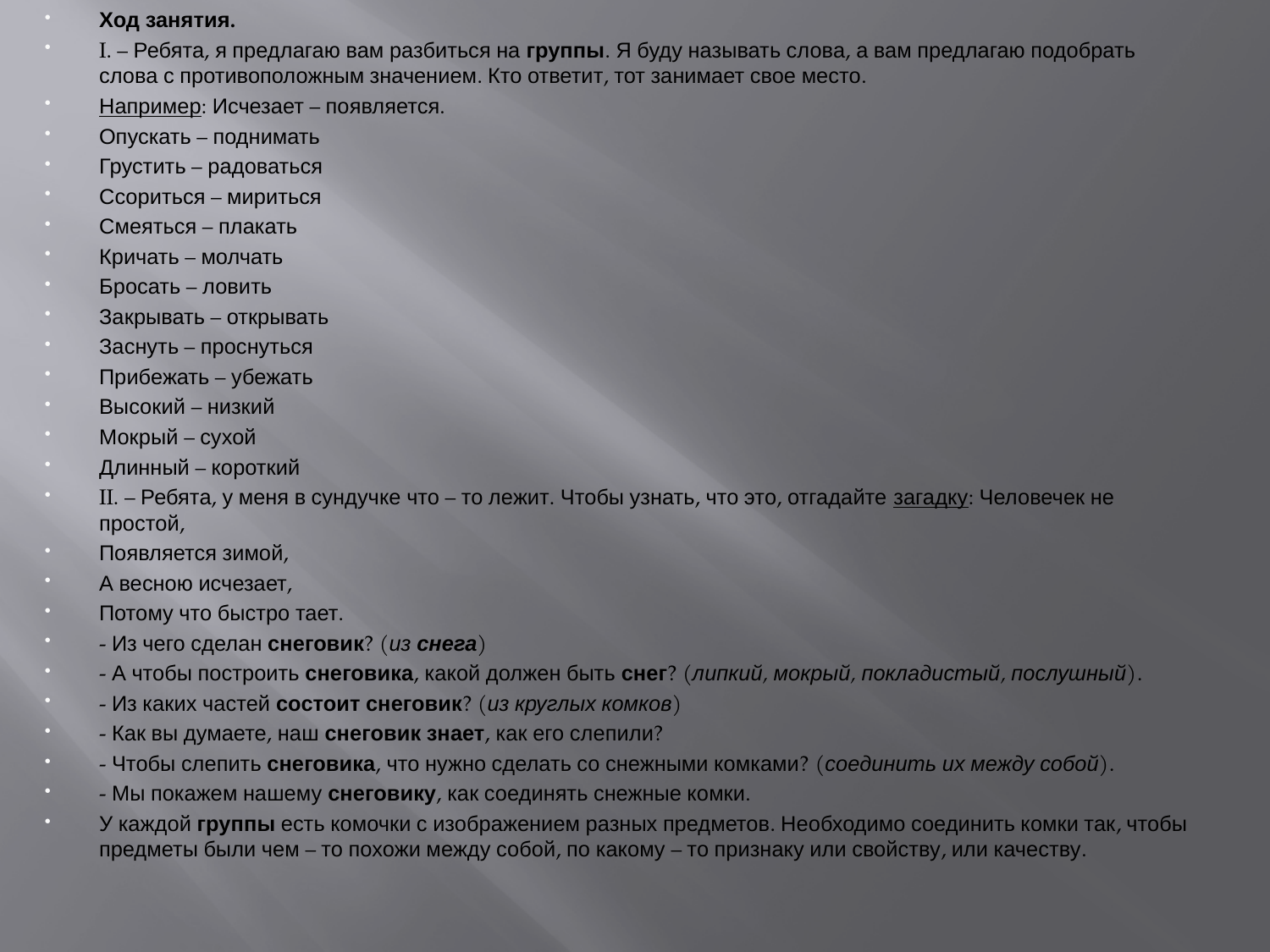

Ход занятия.
I. – Ребята, я предлагаю вам разбиться на группы. Я буду называть слова, а вам предлагаю подобрать слова с противоположным значением. Кто ответит, тот занимает свое место.
Например: Исчезает – появляется.
Опускать – поднимать
Грустить – радоваться
Ссориться – мириться
Смеяться – плакать
Кричать – молчать
Бросать – ловить
Закрывать – открывать
Заснуть – проснуться
Прибежать – убежать
Высокий – низкий
Мокрый – сухой
Длинный – короткий
II. – Ребята, у меня в сундучке что – то лежит. Чтобы узнать, что это, отгадайте загадку: Человечек не простой,
Появляется зимой,
А весною исчезает,
Потому что быстро тает.
- Из чего сделан снеговик? (из снега)
- А чтобы построить снеговика, какой должен быть снег? (липкий, мокрый, покладистый, послушный).
- Из каких частей состоит снеговик? (из круглых комков)
- Как вы думаете, наш снеговик знает, как его слепили?
- Чтобы слепить снеговика, что нужно сделать со снежными комками? (соединить их между собой).
- Мы покажем нашему снеговику, как соединять снежные комки.
У каждой группы есть комочки с изображением разных предметов. Необходимо соединить комки так, чтобы предметы были чем – то похожи между собой, по какому – то признаку или свойству, или качеству.

#